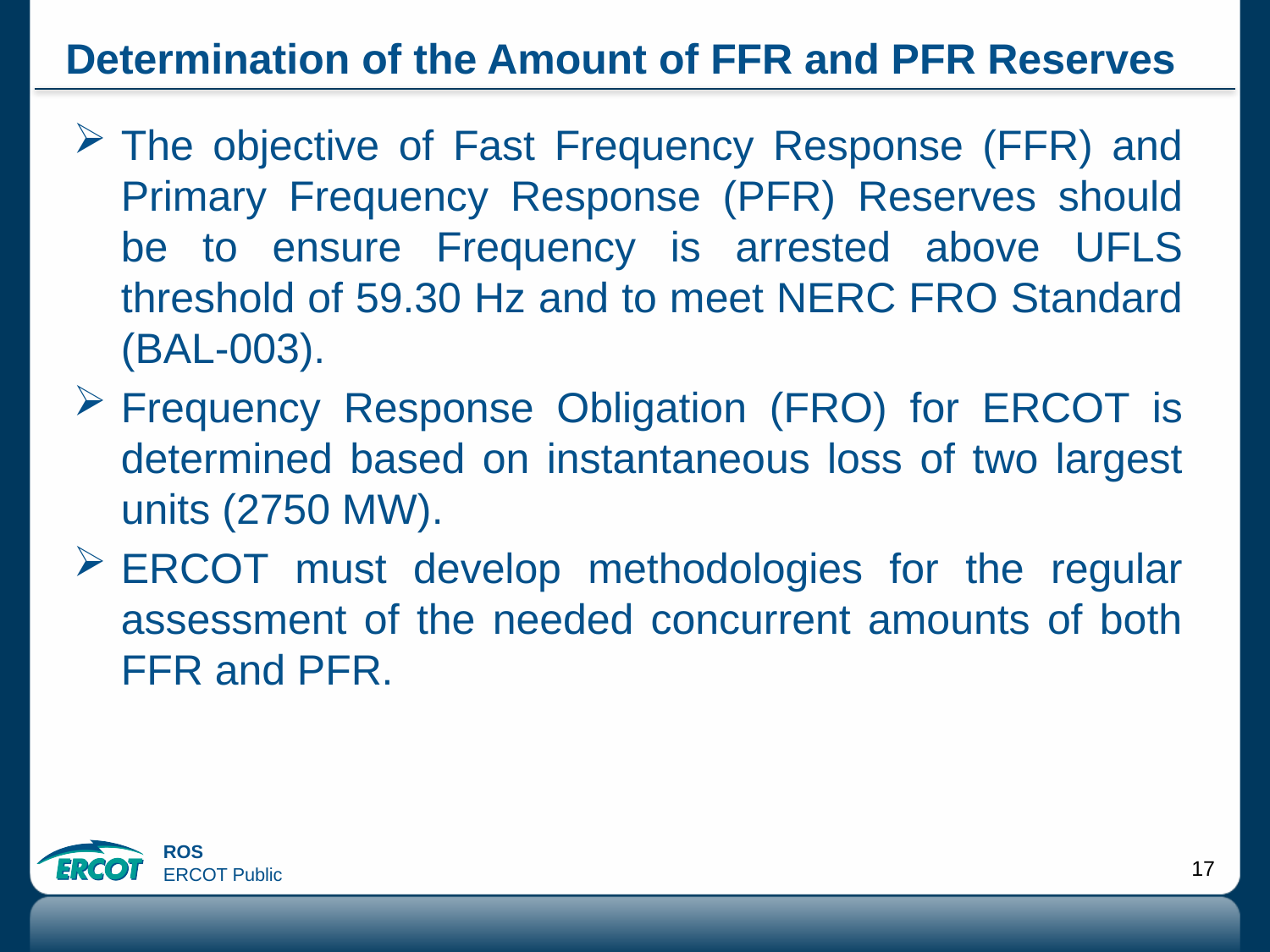

# Determination of the Amount of FFR and PFR Reserves
The objective of Fast Frequency Response (FFR) and Primary Frequency Response (PFR) Reserves should be to ensure Frequency is arrested above UFLS threshold of 59.30 Hz and to meet NERC FRO Standard (BAL-003).
Frequency Response Obligation (FRO) for ERCOT is determined based on instantaneous loss of two largest units (2750 MW).
ERCOT must develop methodologies for the regular assessment of the needed concurrent amounts of both FFR and PFR.